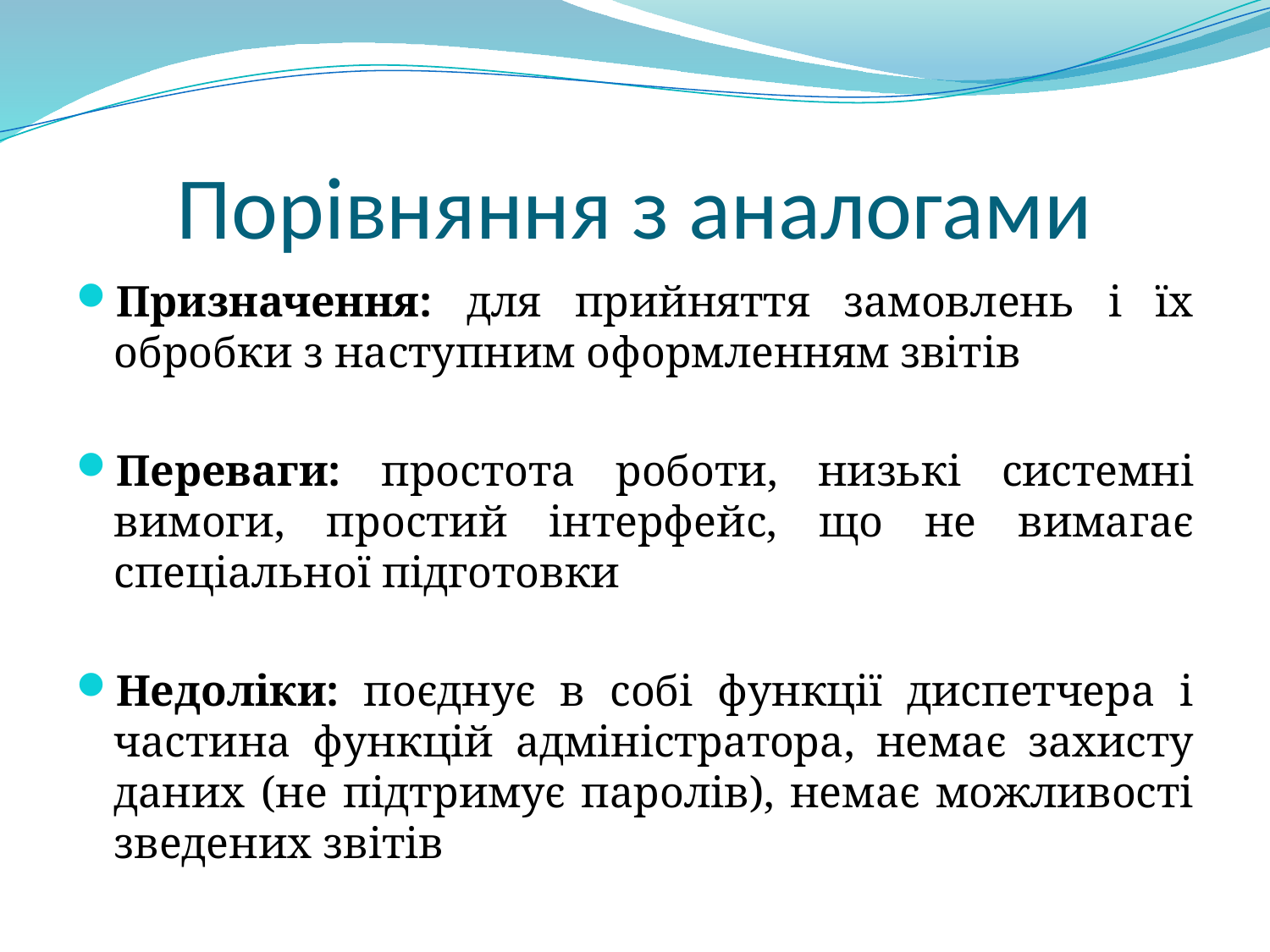

# Порівняння з аналогами
Призначення: для прийняття замовлень і їх обробки з наступним оформленням звітів

Переваги: простота роботи, низькі системні вимоги, простий інтерфейс, що не вимагає спеціальної підготовки

Недоліки: поєднує в собі функції диспетчера і частина функцій адміністратора, немає захисту даних (не підтримує паролів), немає можливості зведених звітів